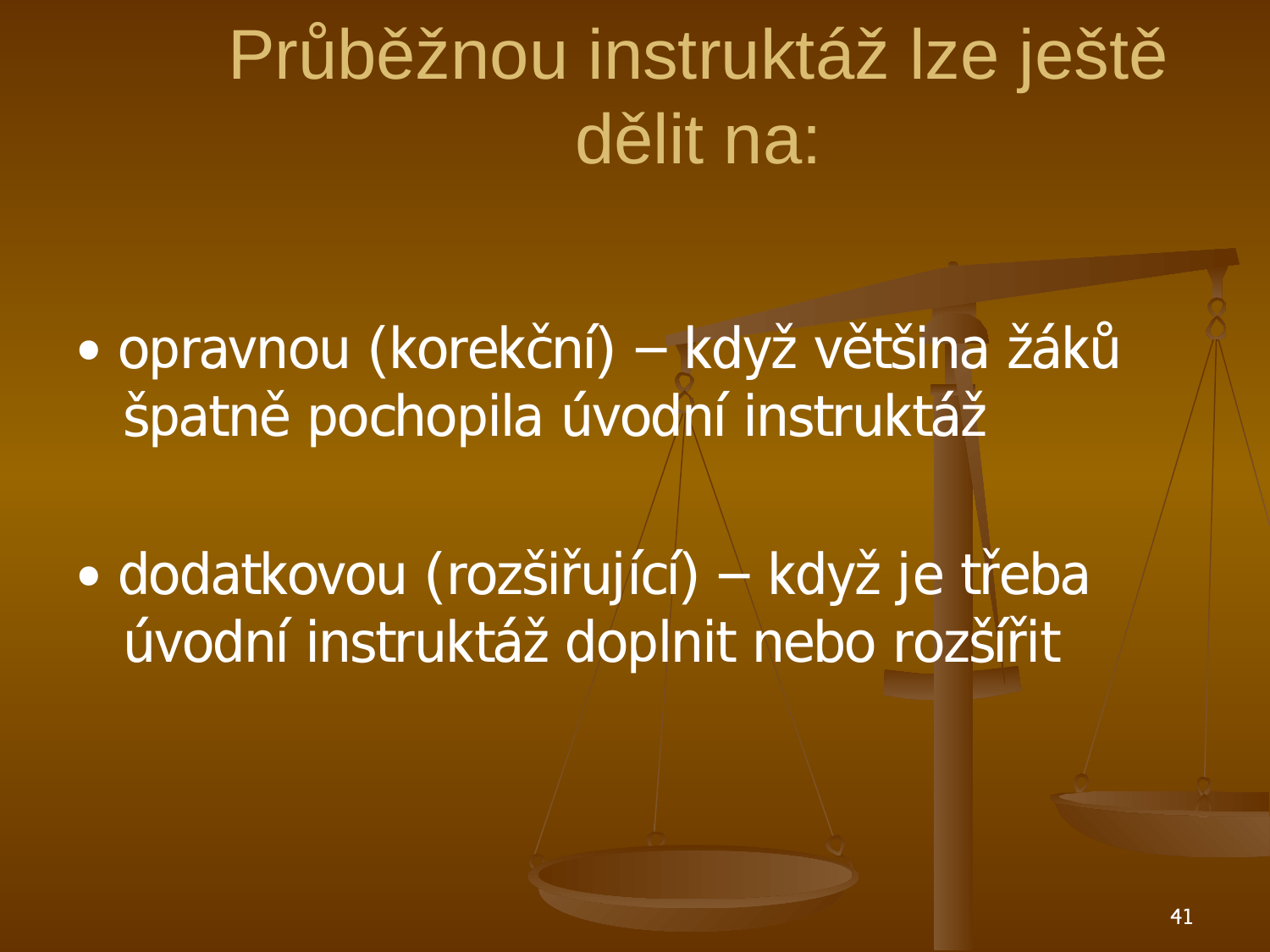

# Průběžnou instruktáž lze ještě dělit na:
• opravnou (korekční) – když většina žáků špatně pochopila úvodní instruktáž

• dodatkovou (rozšiřující) – když je třeba úvodní instruktáž doplnit nebo rozšířit
41